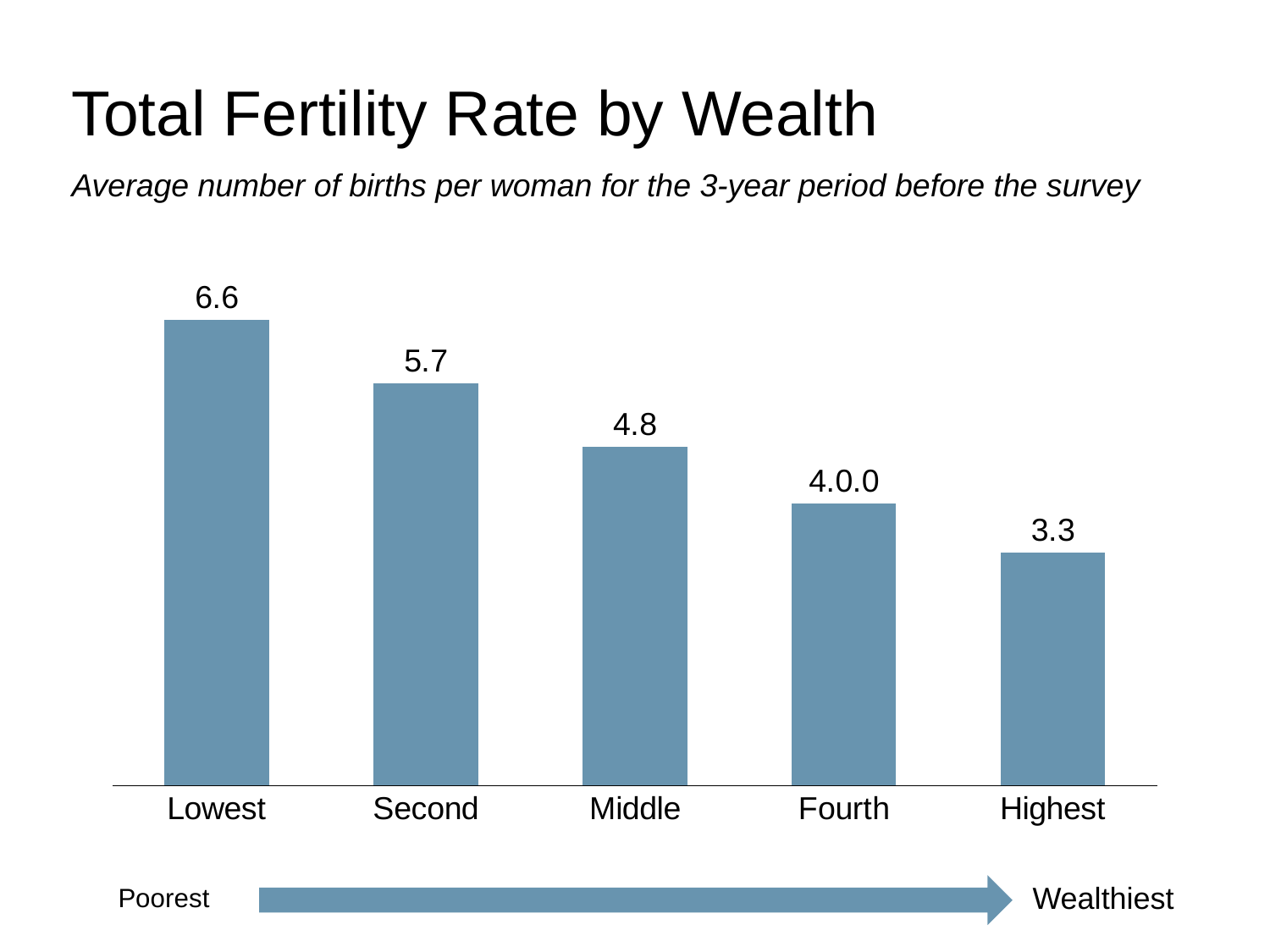

# Total Fertility Rate by Wealth
Average number of births per woman for the 3-year period before the survey

### Chart

| Category | Lowest |
|---|---|
| Lowest | 6.6 |
| Second | 5.7 |
| Middle | 4.8 |
| Fourth | 4.0 |
| Highest | 3.3 |
Wealthiest
Poorest